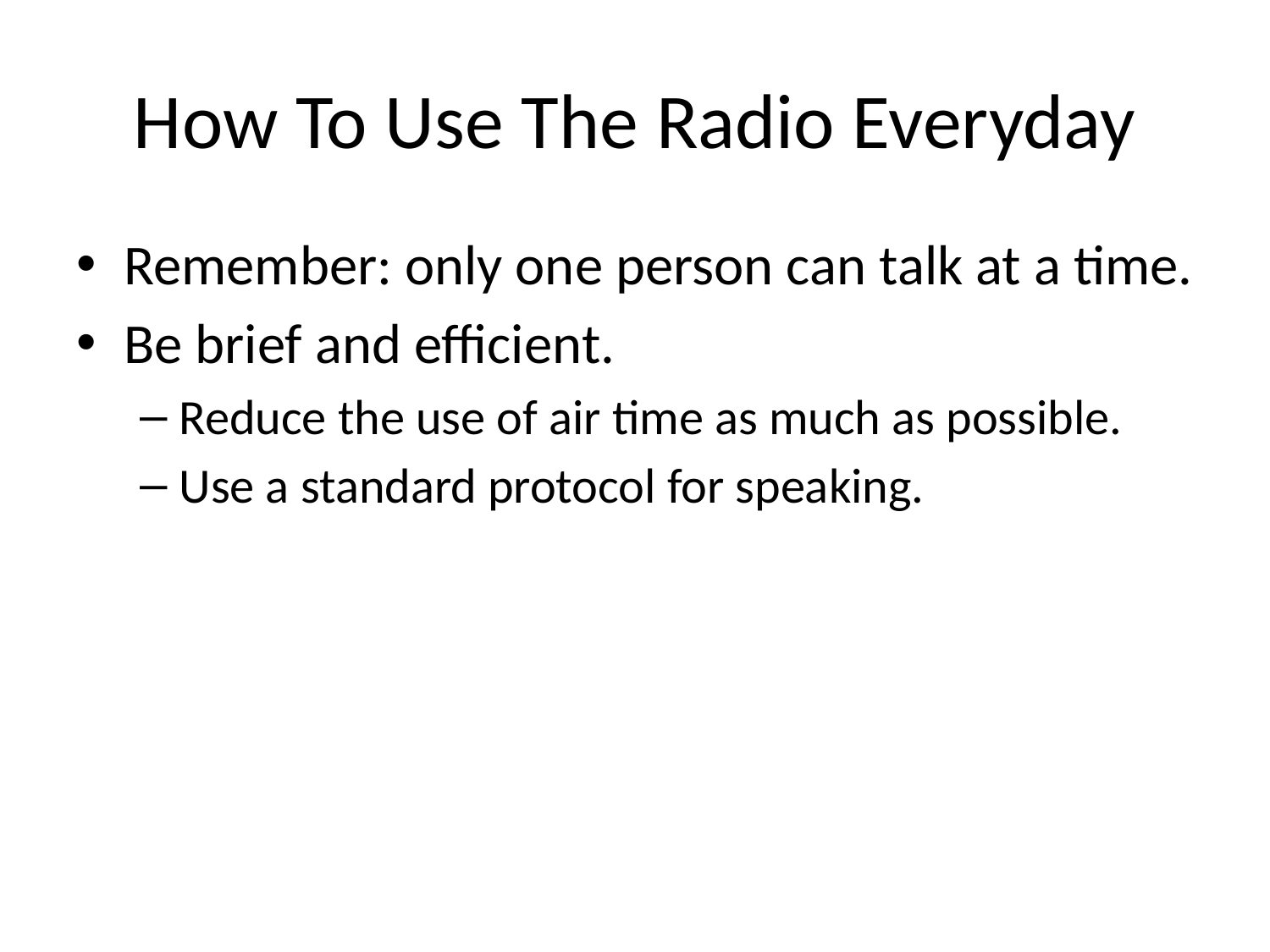

# How To Use The Radio Everyday
Remember: only one person can talk at a time.
Be brief and efficient.
Reduce the use of air time as much as possible.
Use a standard protocol for speaking.